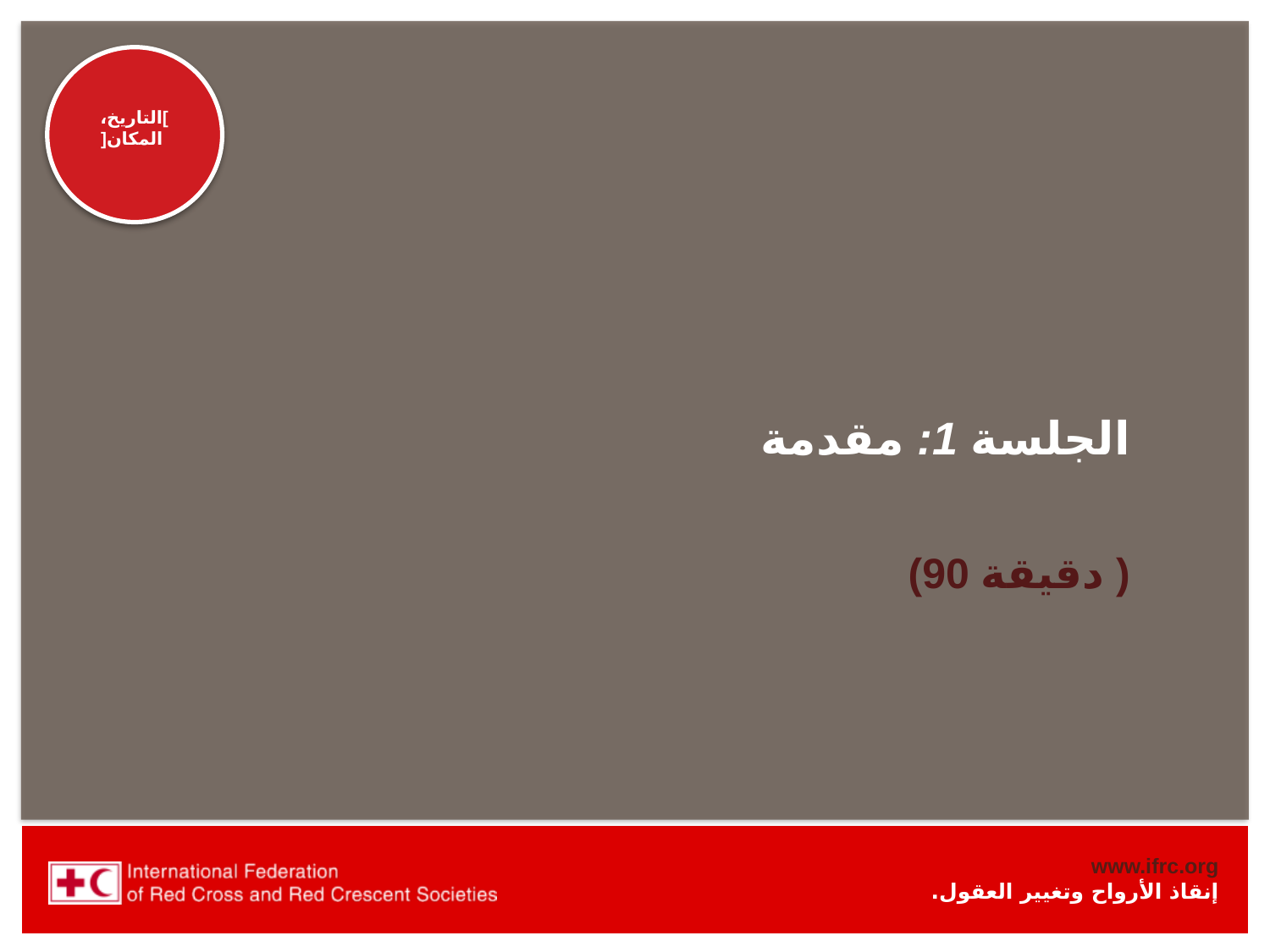

# الجلسة 1: مقدمة
(90 دقيقة )